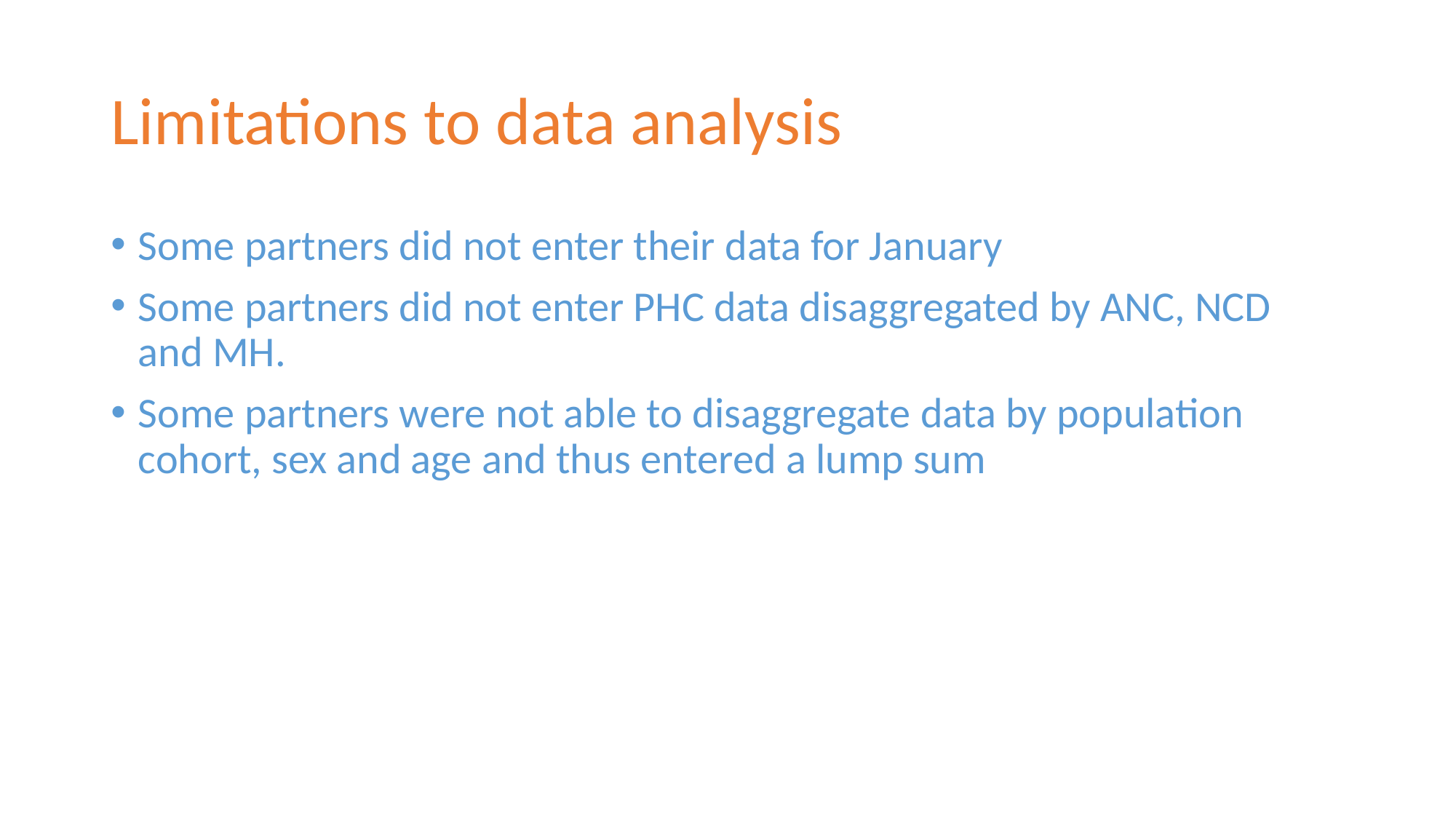

# Limitations to data analysis
Some partners did not enter their data for January
Some partners did not enter PHC data disaggregated by ANC, NCD and MH.
Some partners were not able to disaggregate data by population cohort, sex and age and thus entered a lump sum